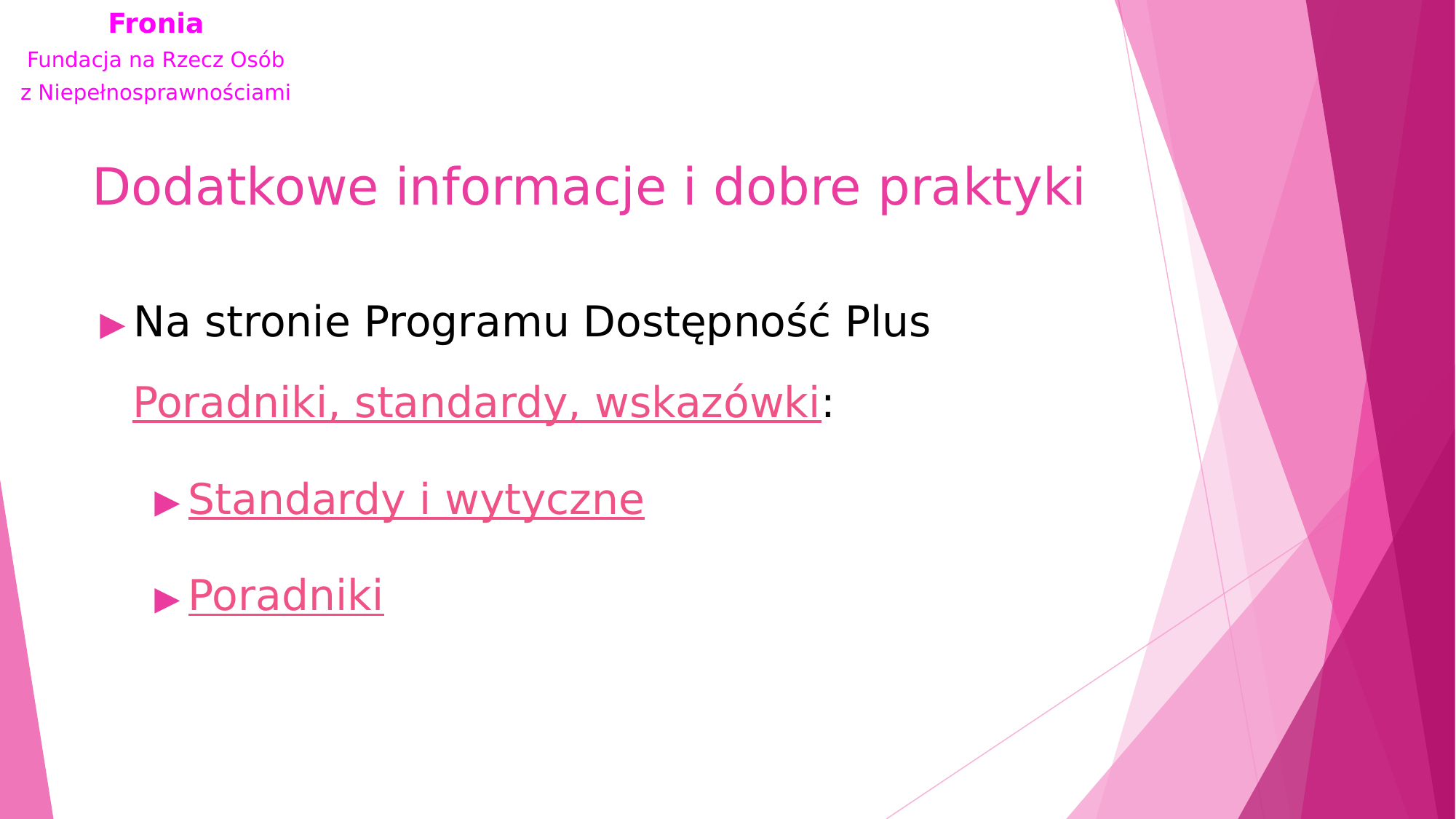

# Dodatkowe informacje i dobre praktyki
Na stronie Programu Dostępność Plus Poradniki, standardy, wskazówki:
Standardy i wytyczne
Poradniki